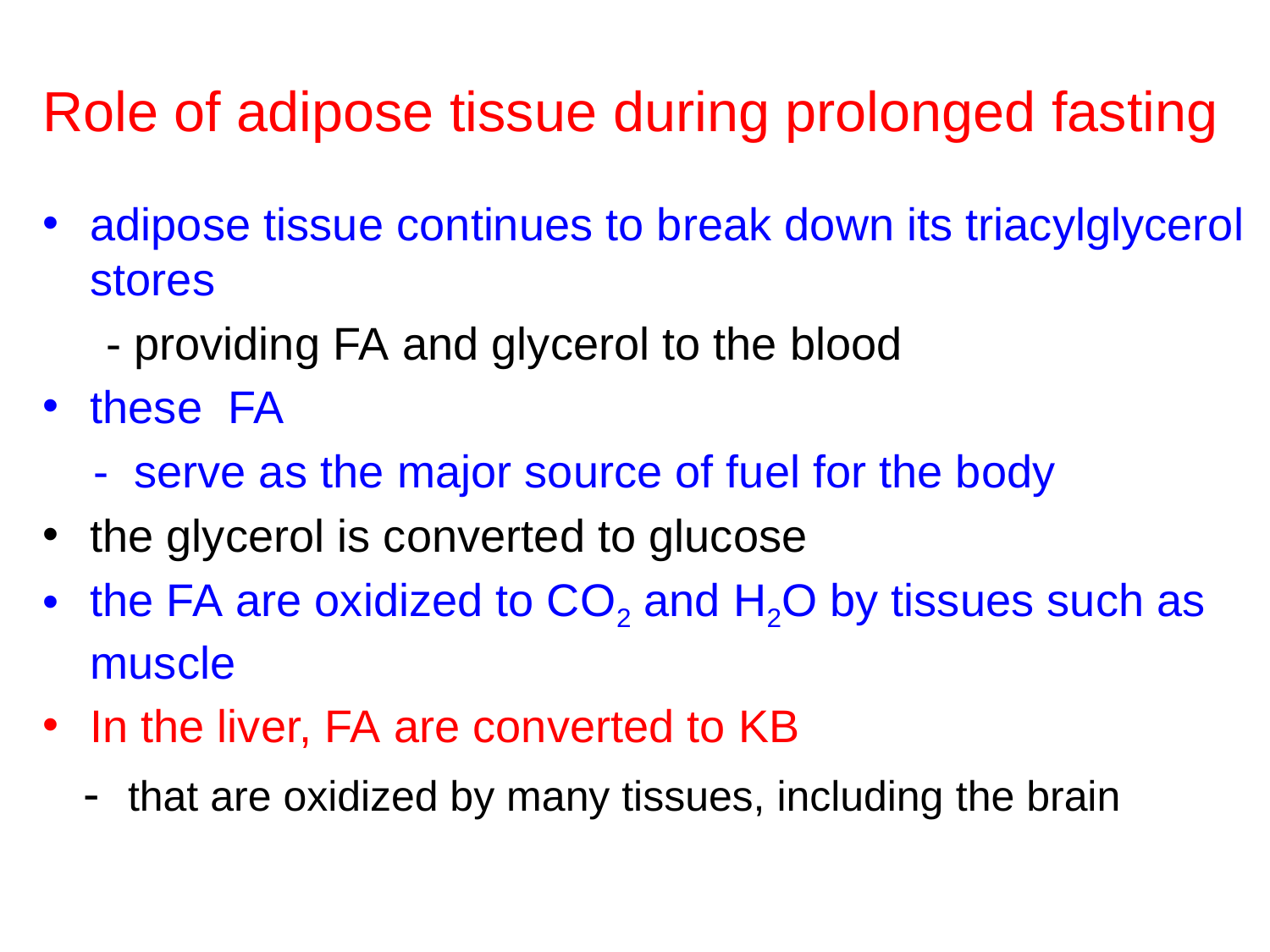

# Role of adipose tissue during prolonged fasting
adipose tissue continues to break down its triacylglycerol stores
     - providing FA and glycerol to the blood
these  FA
    -  serve as the major source of fuel for the body
the glycerol is converted to glucose
the FA are oxidized to CO2 and H2O by tissues such as muscle
In the liver, FA are converted to KB
   -  that are oxidized by many tissues, including the brain